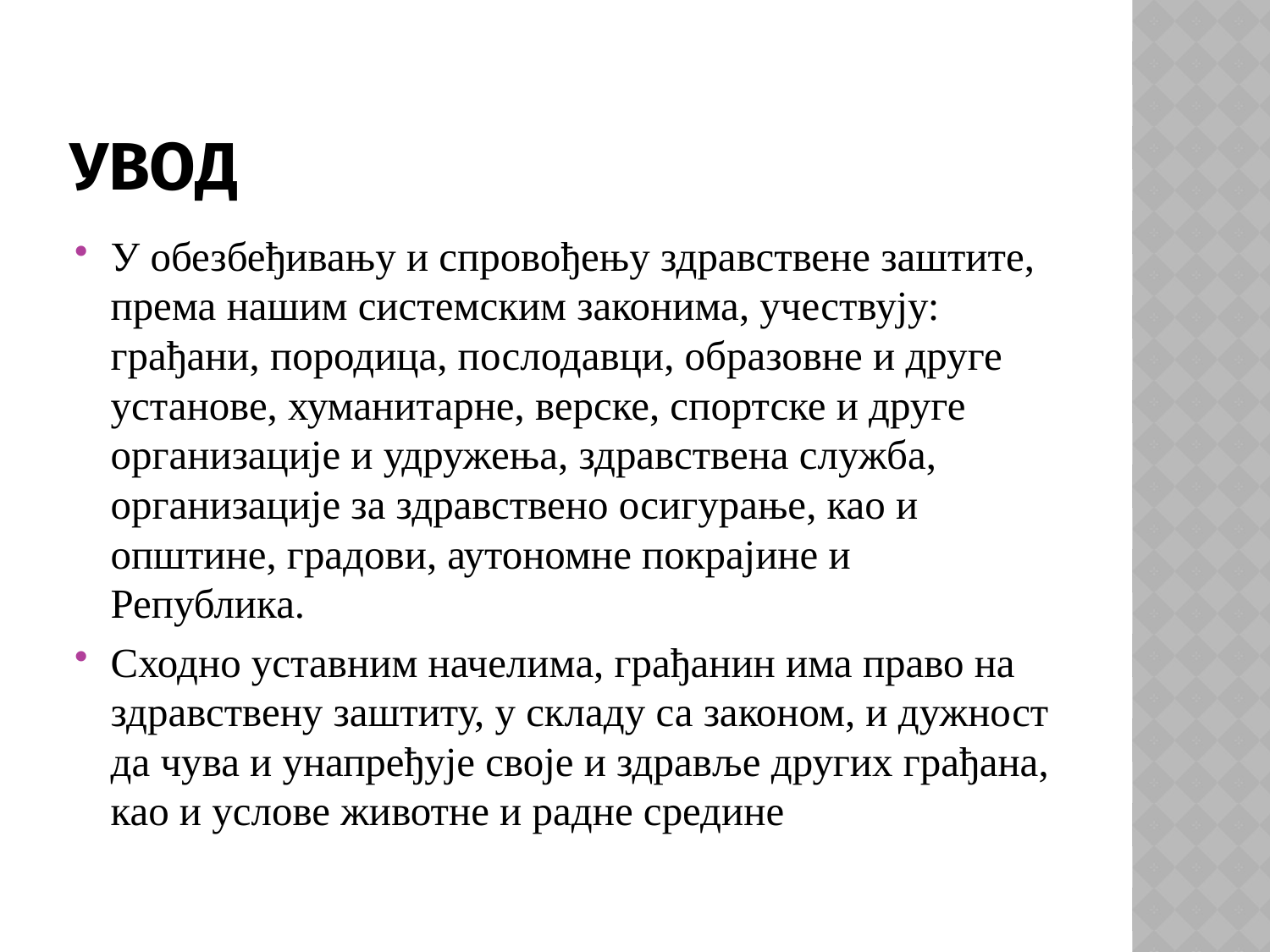

# УВОД
У обезбеђивању и спровођењу здравствене заштите, према нашим системским законима, учествују: грађани, породица, послодавци, образовне и друге установе, хуманитарне, верске, спортске и друге организације и удружења, здравствена служба, организације за здравствено осигурање, као и општине, градови, аутономне покрајине и Република.
Сходно уставним начелима, грађанин има право на здравствену заштиту, у складу са законом, и дужност да чува и унапређује своје и здравље других грађана, као и услове животне и радне средине